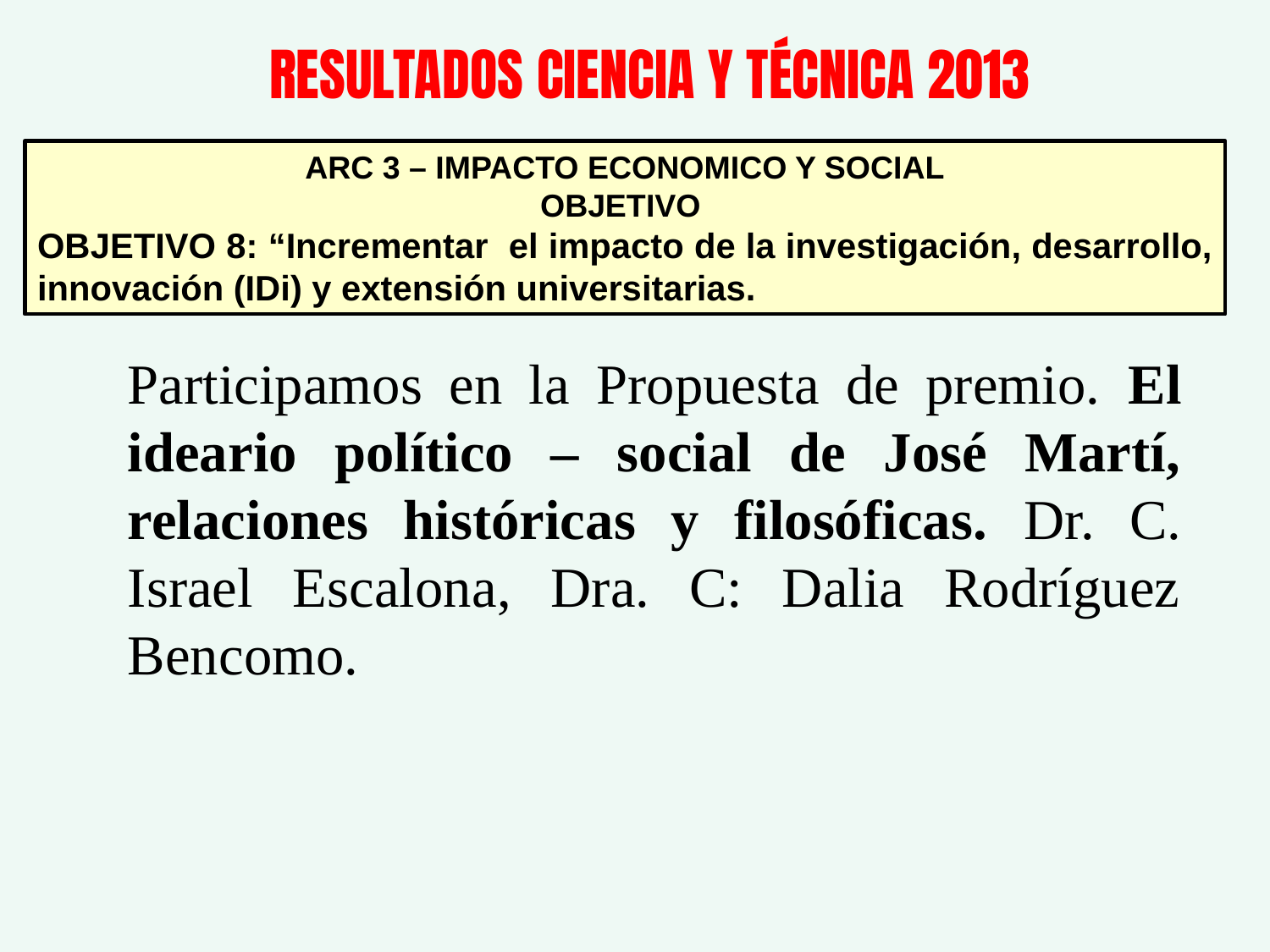

RESULTADOS CIENCIA Y TÉCNICA 2013
ARC 3 – IMPACTO ECONOMICO Y SOCIAL
OBJETIVO
OBJETIVO 8: “Incrementar  el impacto de la investigación, desarrollo, innovación (IDi) y extensión universitarias.
# Participamos en la Propuesta de premio. El ideario político – social de José Martí, relaciones históricas y filosóficas. Dr. C. Israel Escalona, Dra. C: Dalia Rodríguez Bencomo.